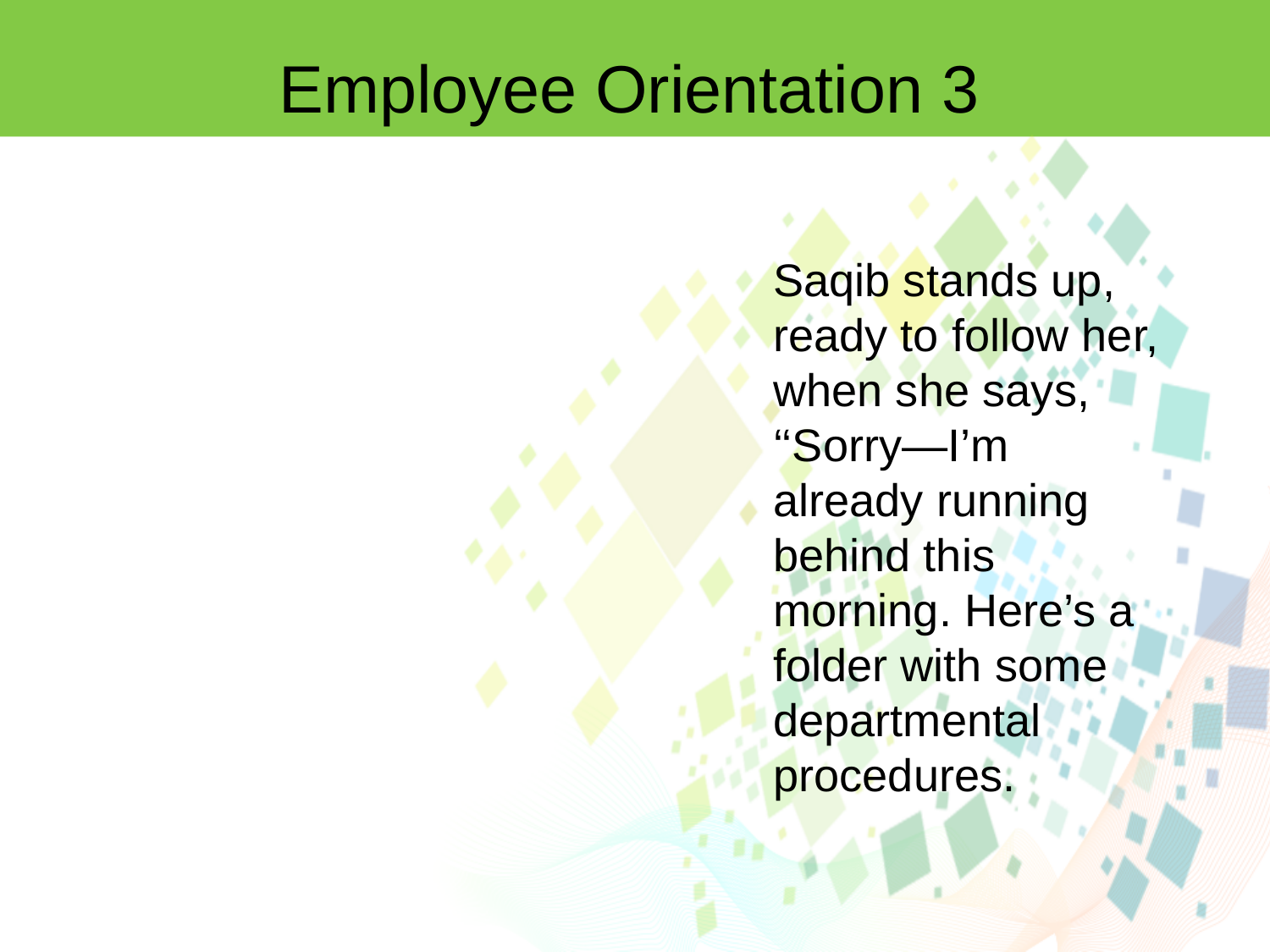

Employee Orientation 3
Saqib stands up, ready to follow her, when she says, ‘‘Sorry—I’m already running behind this morning. Here’s a folder with some departmental procedures.